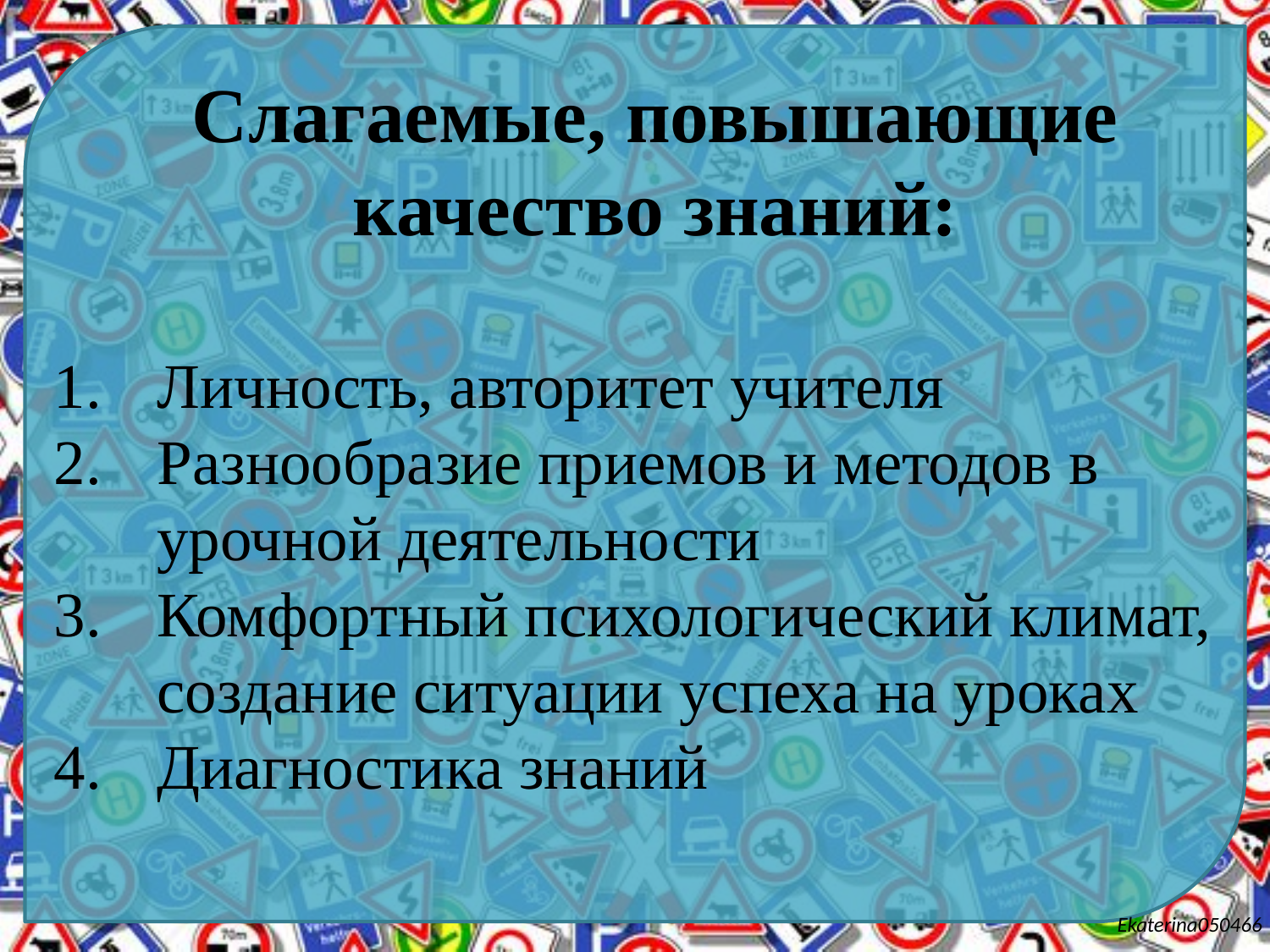

Слагаемые, повышающие качество знаний:

Личность, авторитет учителя
Разнообразие приемов и методов в урочной деятельности
Комфортный психологический климат, создание ситуации успеха на уроках
Диагностика знаний